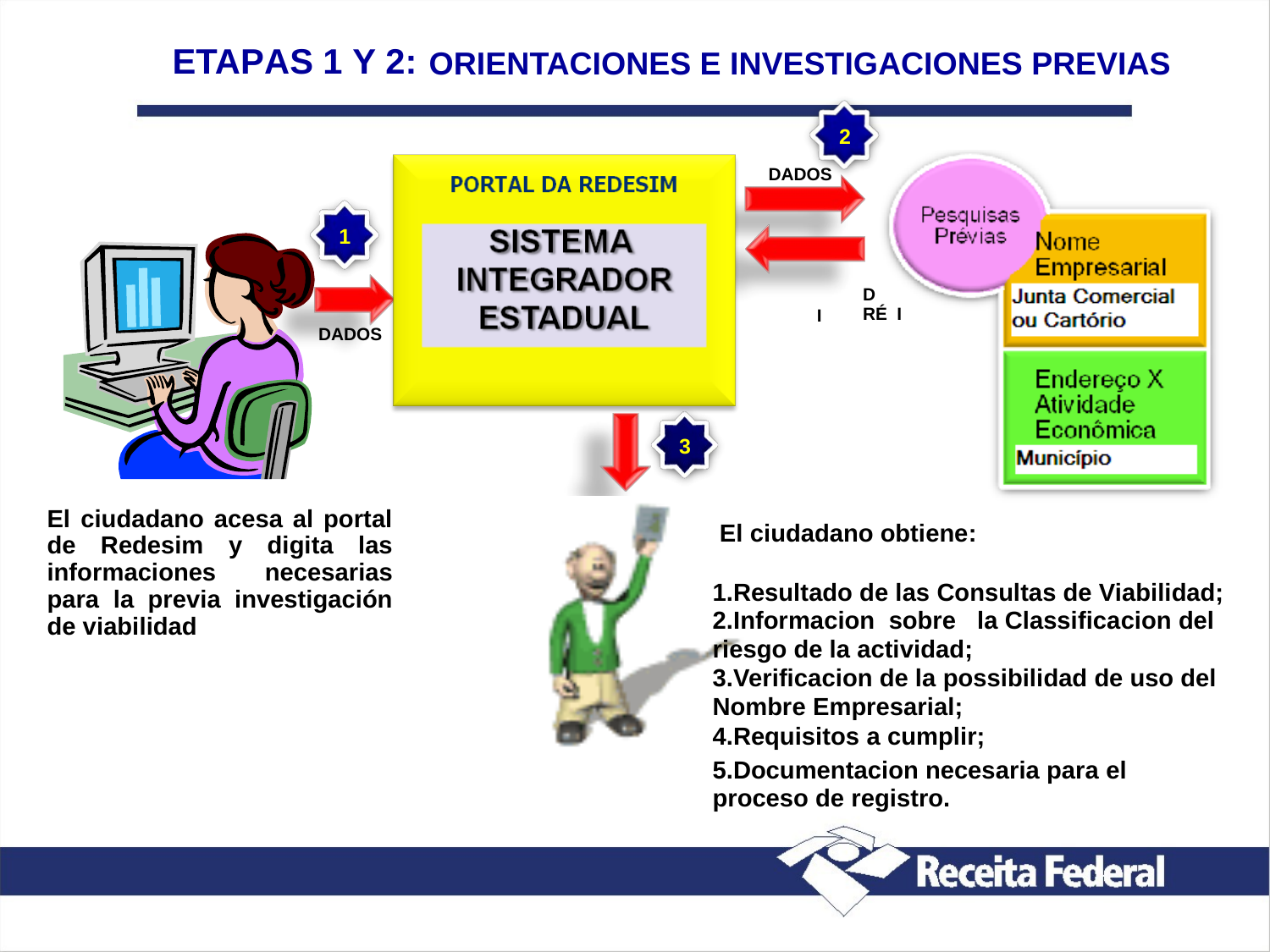

ETAPAS 1 Y 2:
ORIENTACIONES E INVESTIGACIONES PREVIAS

2

O
V A

DADOS

RESULTA PESQU SA P

1

D
RÉ  I

I

DADOS

3

El ciudadano acesa al portal de Redesim y digita las informaciones  necesarias para la previa investigación de viabilidad
 El ciudadano obtiene:
1.Resultado de las Consultas de Viabilidad;
2.Informacion  sobre   la Classificacion del riesgo de la actividad;
3.Verificacion de la possibilidad de uso del Nombre Empresarial;
4.Requisitos a cumplir;

5.Documentacion necesaria para el
proceso de registro.